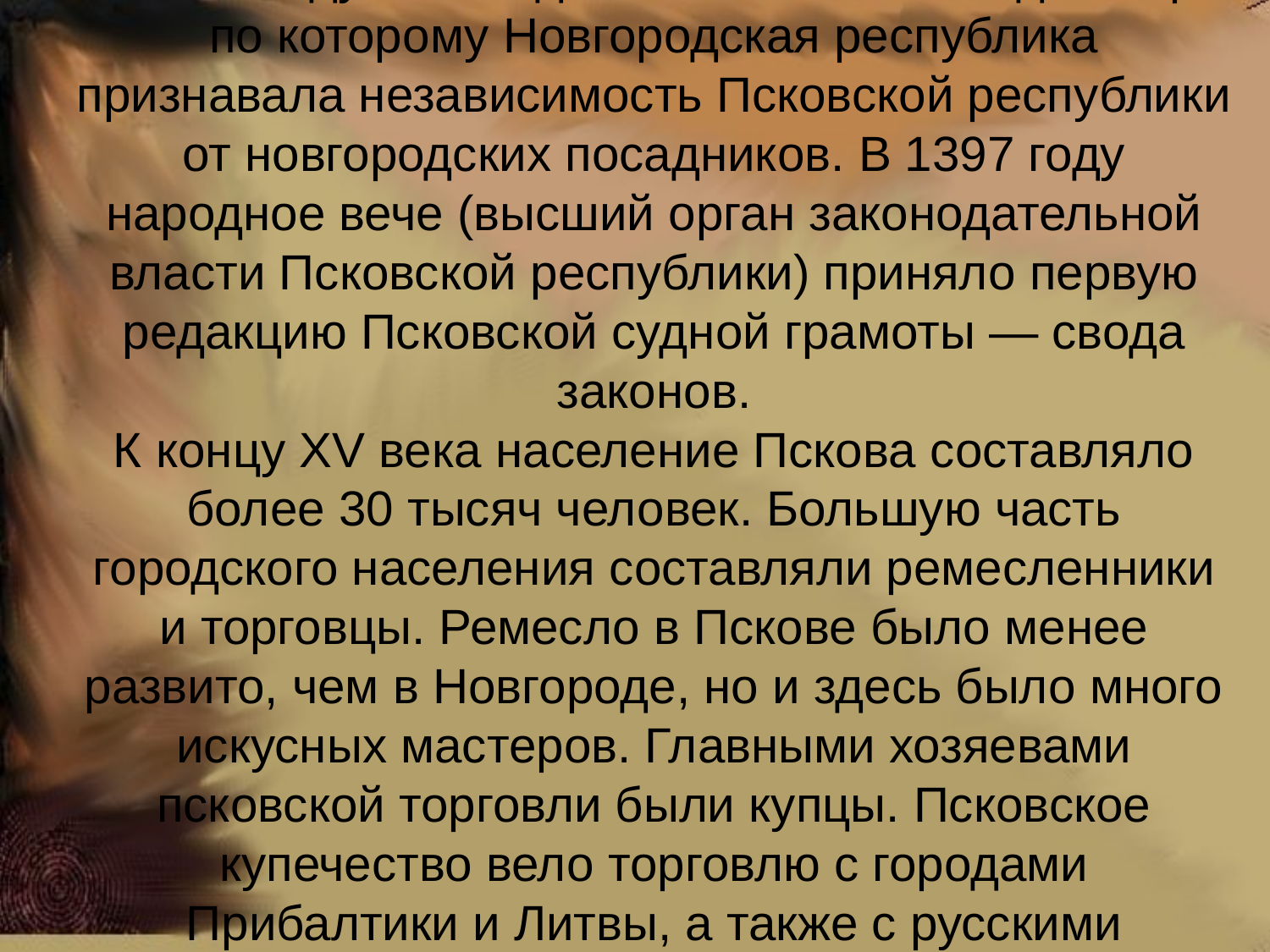

# В 1348 году был подписан Болотовский договор, по которому Новгородская республика признавала независимость Псковской республики от новгородских посадников. В 1397 году народное вече (высший орган законодательной власти Псковской республики) приняло первую редакцию Псковской судной грамоты — свода законов. К концу XV века население Пскова составляло более 30 тысяч человек. Большую часть городского населения составляли ремесленники и торговцы. Ремесло в Пскове было менее развито, чем в Новгороде, но и здесь было много искусных мастеров. Главными хозяевами псковской торговли были купцы. Псковское купечество вело торговлю с городами Прибалтики и Литвы, а также с русскими городами.